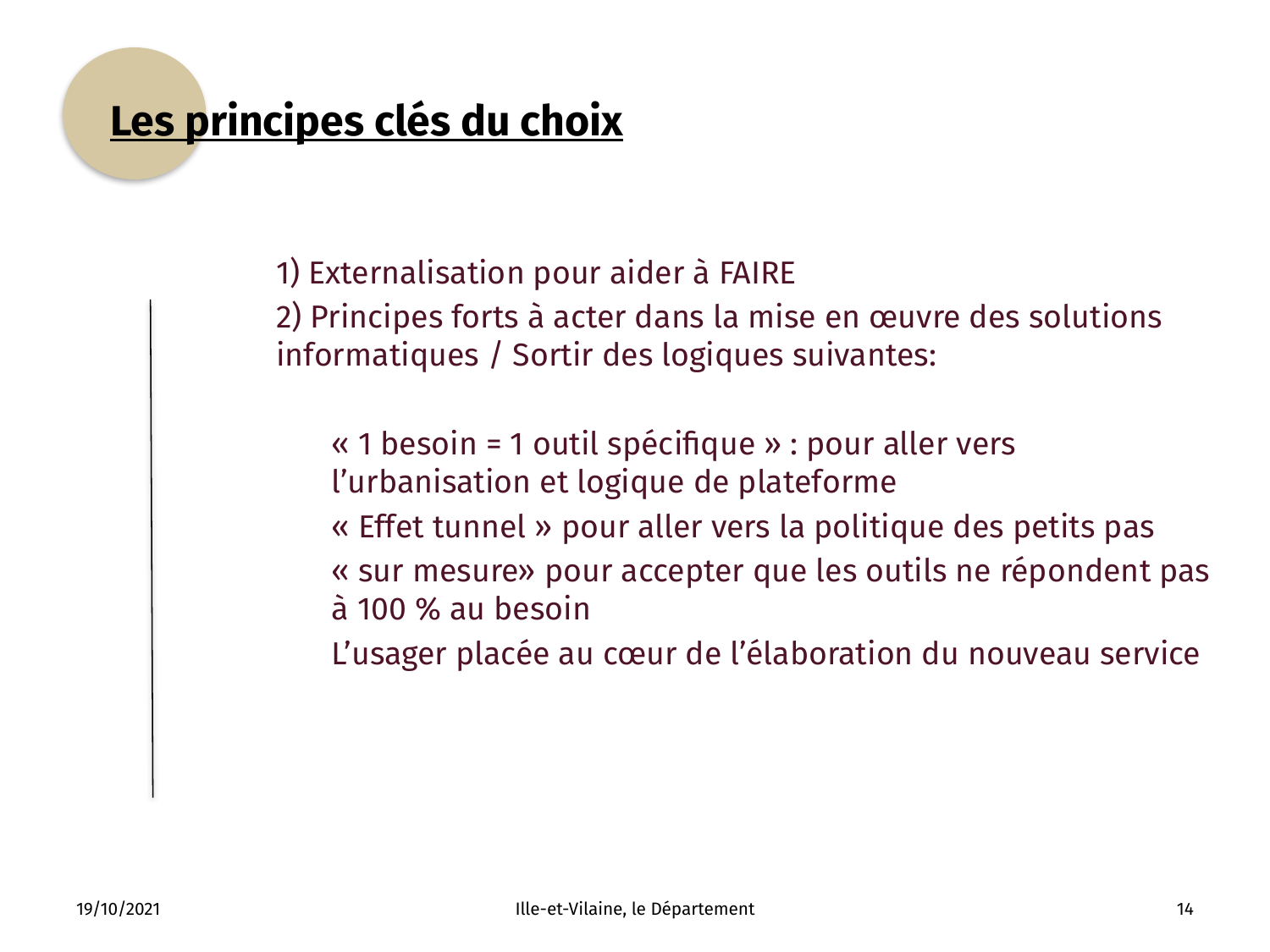

Les principes clés du choix

1) Externalisation pour aider à FAIRE
2) Principes forts à acter dans la mise en œuvre des solutions informatiques / Sortir des logiques suivantes:

« 1 besoin = 1 outil spécifique » : pour aller vers l’urbanisation et logique de plateforme
« Effet tunnel » pour aller vers la politique des petits pas
« sur mesure» pour accepter que les outils ne répondent pas à 100 % au besoin
L’usager placée au cœur de l’élaboration du nouveau service

19/10/2021
Ille-et-Vilaine, le Département
14